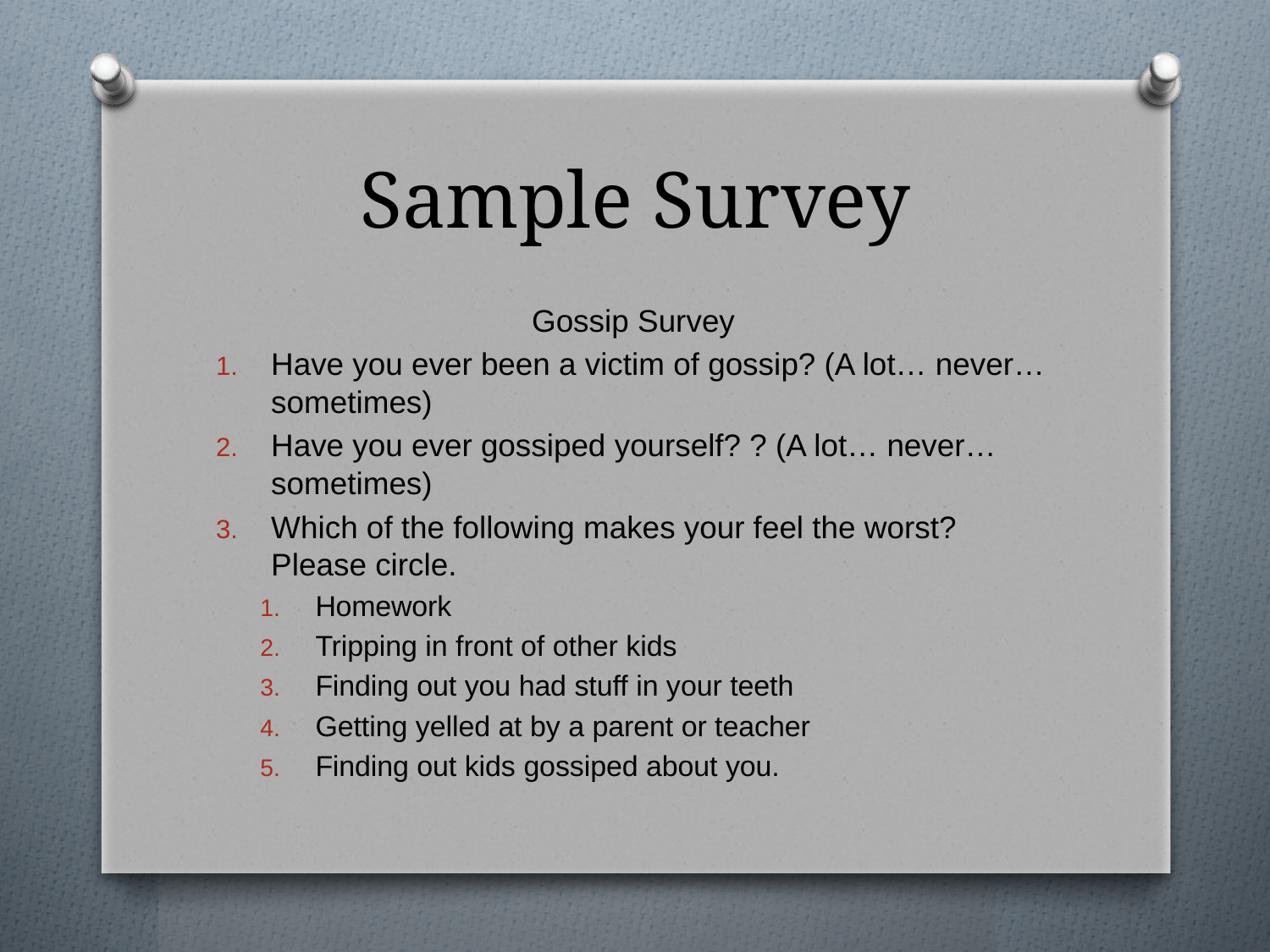

# Sample Survey
Gossip Survey
Have you ever been a victim of gossip? (A lot… never…sometimes)
Have you ever gossiped yourself? ? (A lot… never…sometimes)
Which of the following makes your feel the worst? Please circle.
Homework
Tripping in front of other kids
Finding out you had stuff in your teeth
Getting yelled at by a parent or teacher
Finding out kids gossiped about you.